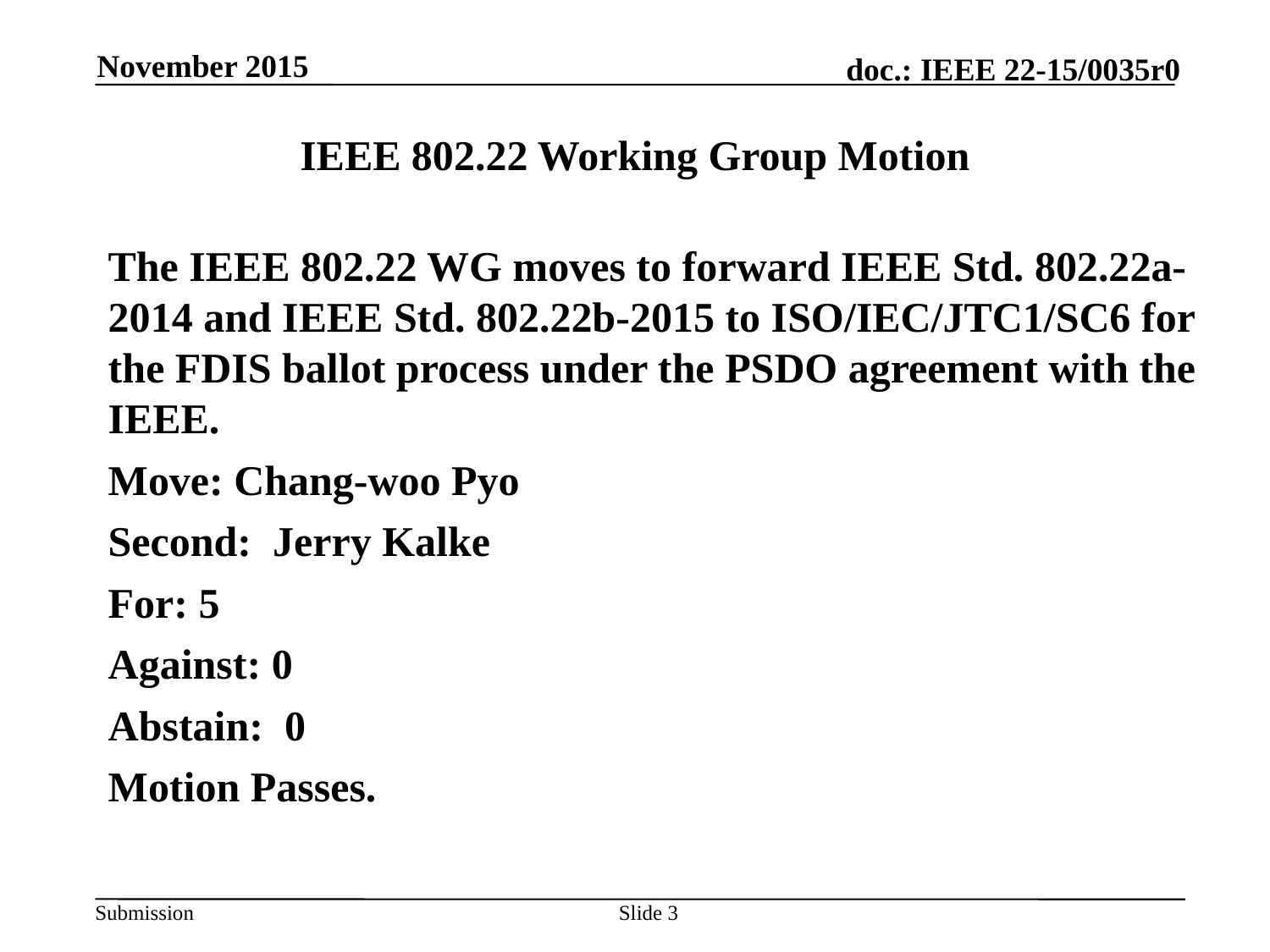

November 2015
# IEEE 802.22 Working Group Motion
The IEEE 802.22 WG moves to forward IEEE Std. 802.22a-2014 and IEEE Std. 802.22b-2015 to ISO/IEC/JTC1/SC6 for the FDIS ballot process under the PSDO agreement with the IEEE.
Move: Chang-woo Pyo
Second:  Jerry Kalke
For: 5
Against: 0
Abstain:  0
Motion Passes.
Slide 3